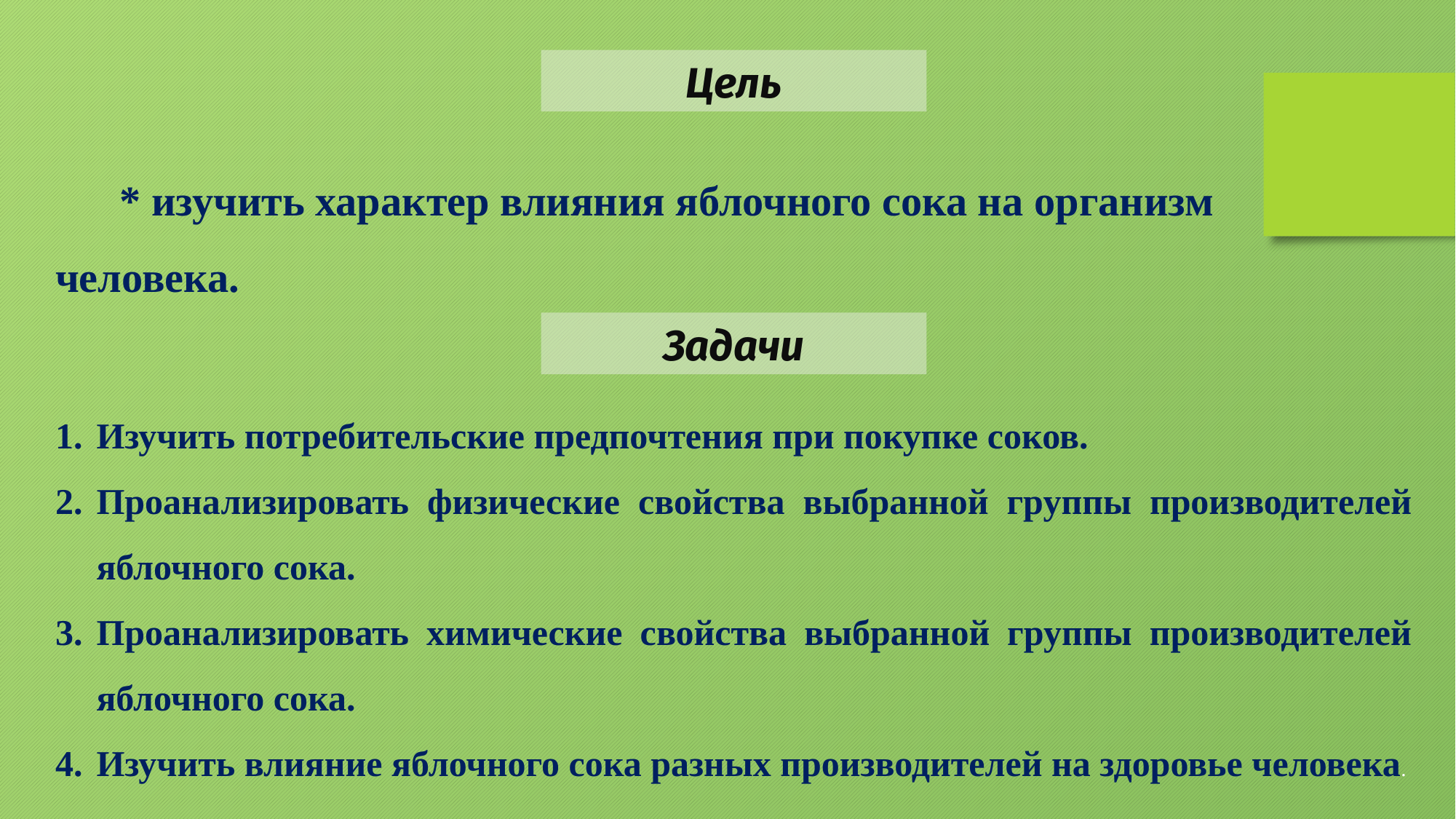

Цель
* изучить характер влияния яблочного сока на организм человека.
Задачи
Изучить потребительские предпочтения при покупке соков.
Проанализировать физические свойства выбранной группы производителей яблочного сока.
Проанализировать химические свойства выбранной группы производителей яблочного сока.
Изучить влияние яблочного сока разных производителей на здоровье человека.